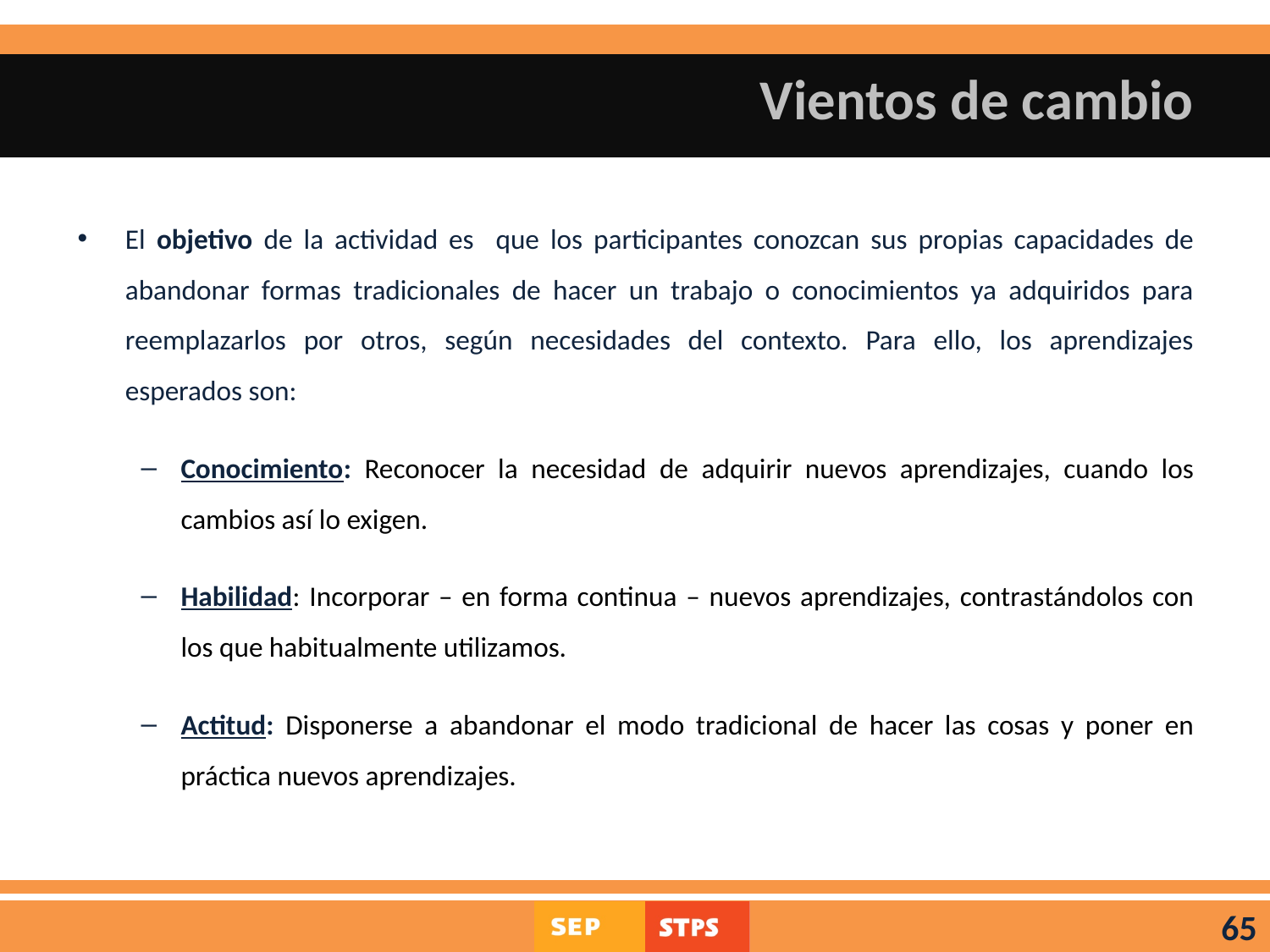

# Vientos de cambio
El objetivo de la actividad es  que los participantes conozcan sus propias capacidades de abandonar formas tradicionales de hacer un trabajo o conocimientos ya adquiridos para reemplazarlos por otros, según necesidades del contexto. Para ello, los aprendizajes esperados son:

Conocimiento: Reconocer la necesidad de adquirir nuevos aprendizajes, cuando los cambios así lo exigen.

Habilidad: Incorporar – en forma continua – nuevos aprendizajes, contrastándolos con los que habitualmente utilizamos.

Actitud: Disponerse a abandonar el modo tradicional de hacer las cosas y poner en práctica nuevos aprendizajes.

65